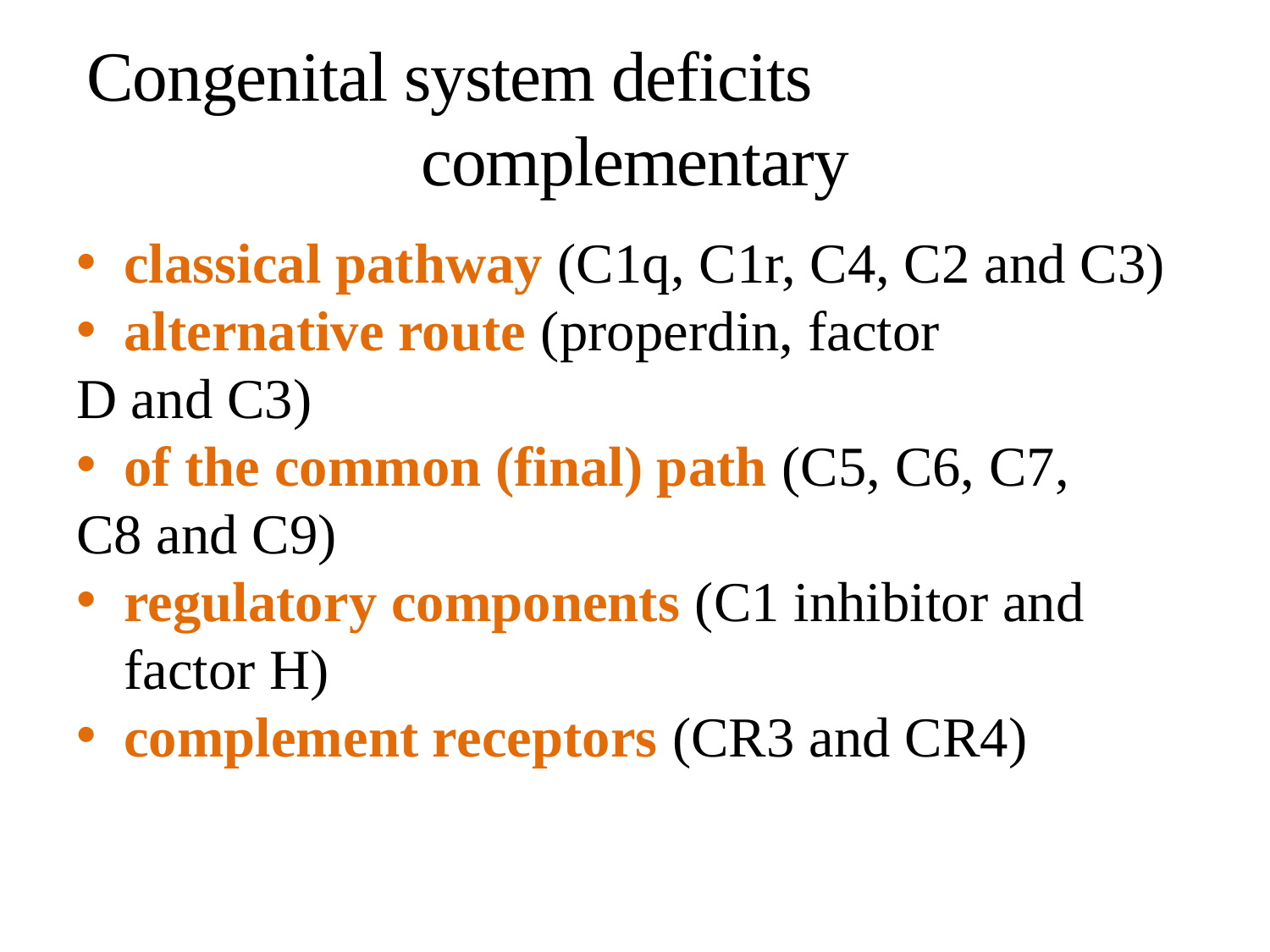

# Congenital system deficits
complementary
classical pathway (C1q, C1r, C4, C2 and C3)
alternative route (properdin, factor
D and C3)
of the common (final) path (C5, C6, C7,
C8 and C9)
regulatory components (C1 inhibitor and factor H)
complement receptors (CR3 and CR4)